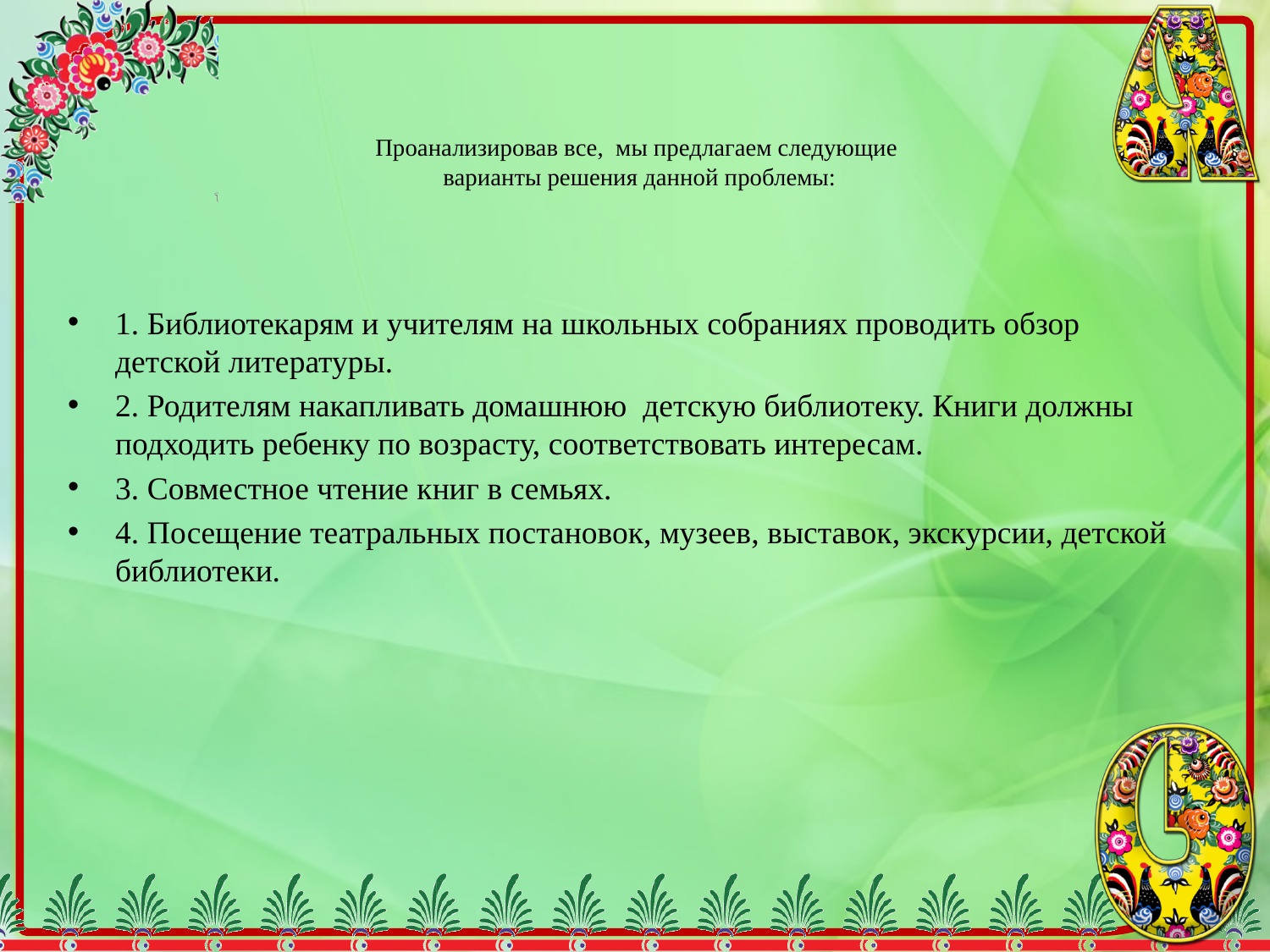

# Проанализировав все,  мы предлагаем следующие варианты решения данной проблемы:
1. Библиотекарям и учителям на школьных собраниях проводить обзор детской литературы.
2. Родителям накапливать домашнюю  детскую библиотеку. Книги должны подходить ребенку по возрасту, соответствовать интересам.
3. Совместное чтение книг в семьях.
4. Посещение театральных постановок, музеев, выставок, экскурсии, детской библиотеки.